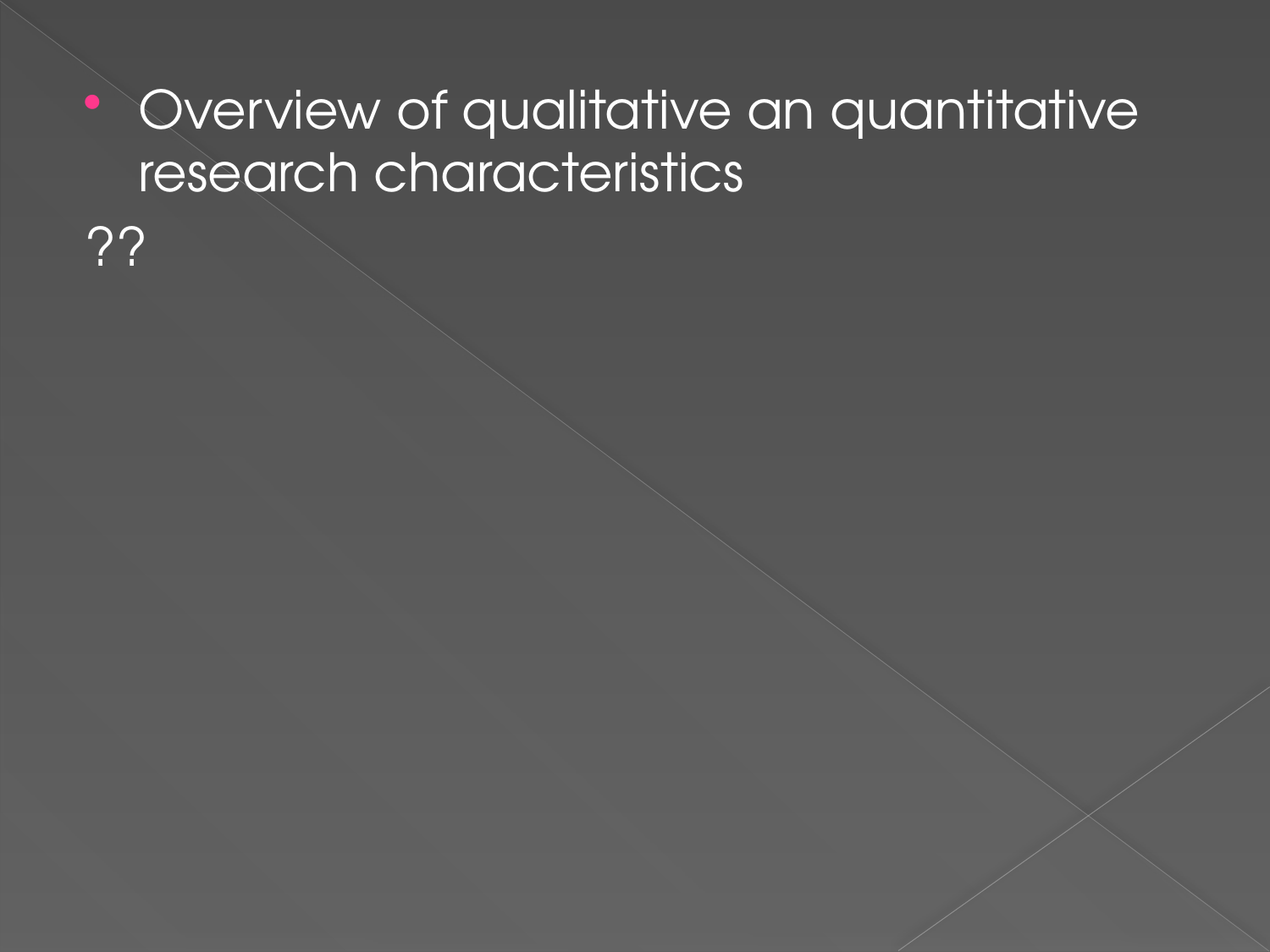

Overview of qualitative an quantitative research characteristics
??